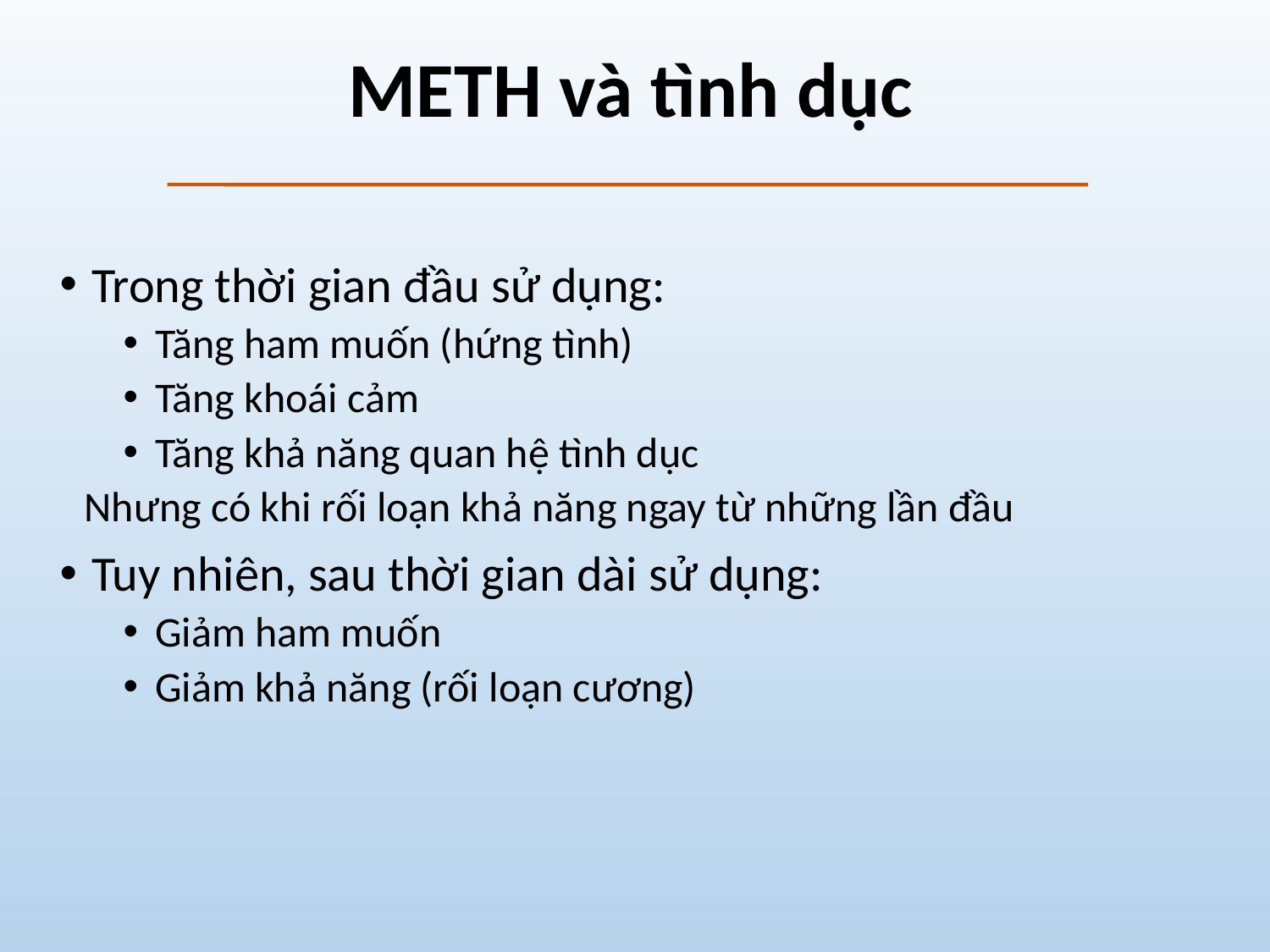

# METH và tình dục
Trong thời gian đầu sử dụng:
Tăng ham muốn (hứng tình)
Tăng khoái cảm
Tăng khả năng quan hệ tình dục
Nhưng có khi rối loạn khả năng ngay từ những lần đầu
Tuy nhiên, sau thời gian dài sử dụng:
Giảm ham muốn
Giảm khả năng (rối loạn cương)